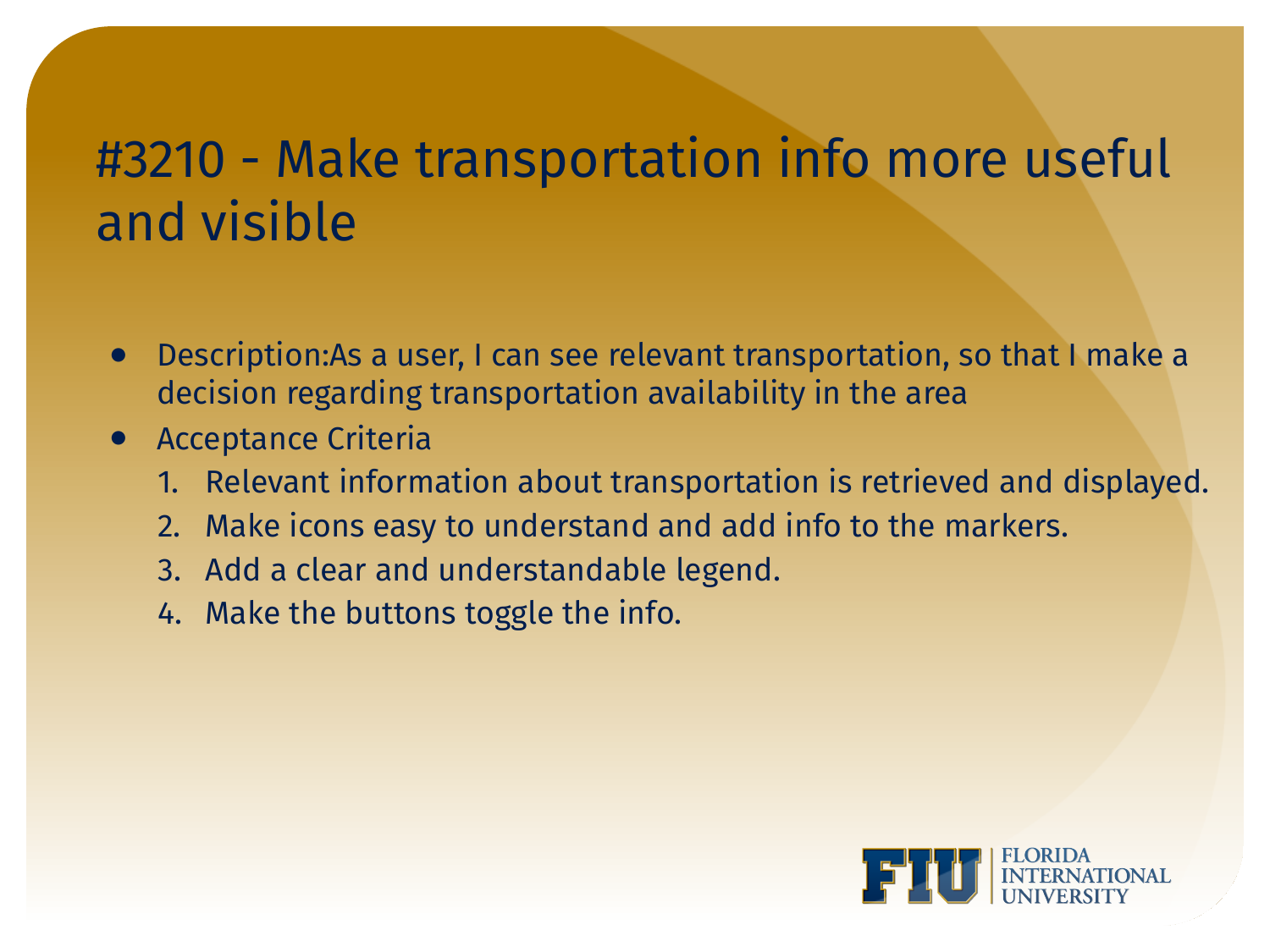

# #3210 - Make transportation info more useful and visible
Description:As a user, I can see relevant transportation, so that I make a decision regarding transportation availability in the area
Acceptance Criteria
Relevant information about transportation is retrieved and displayed.
Make icons easy to understand and add info to the markers.
Add a clear and understandable legend.
Make the buttons toggle the info.